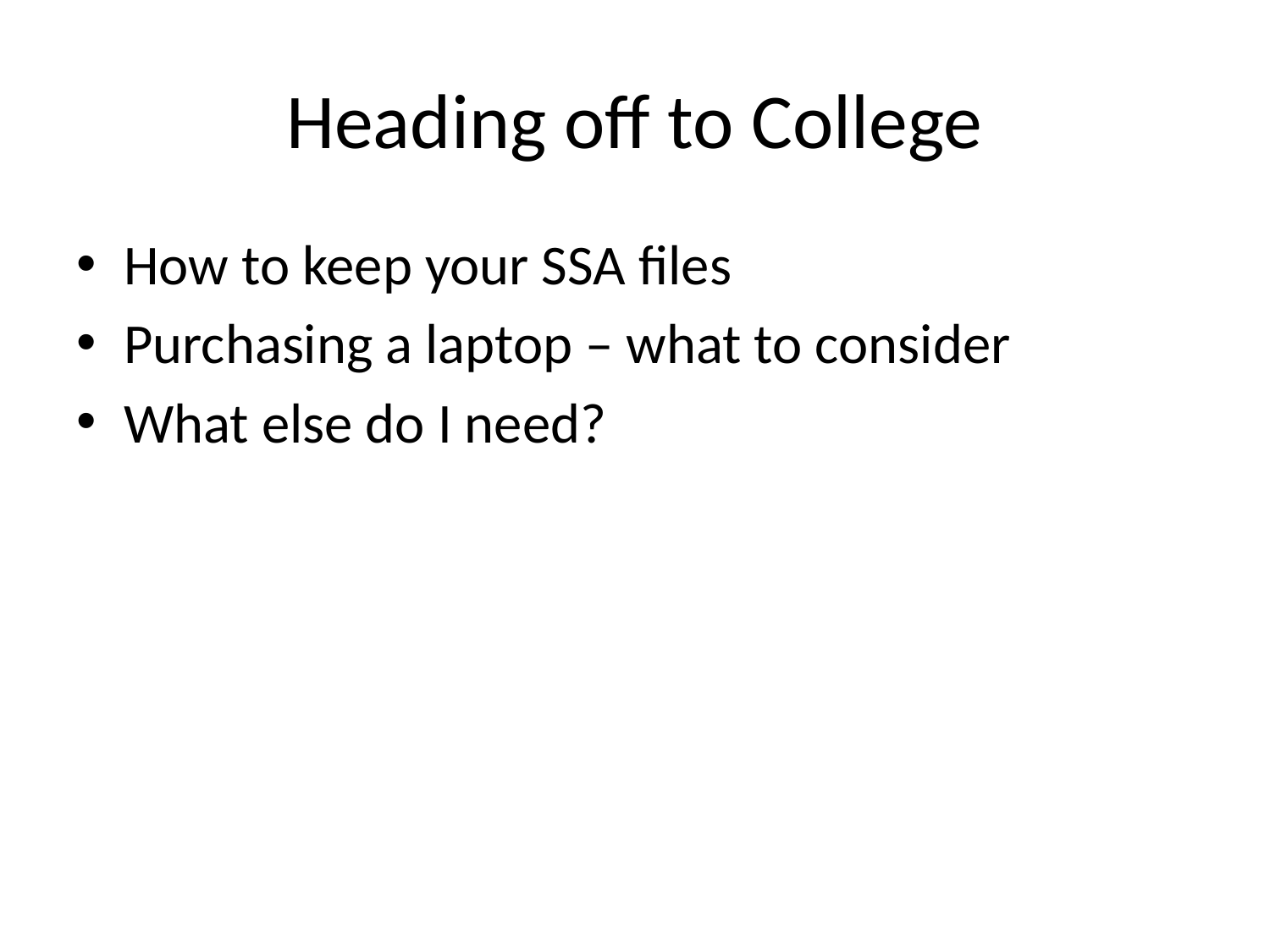

# Heading off to College
How to keep your SSA files
Purchasing a laptop – what to consider
What else do I need?